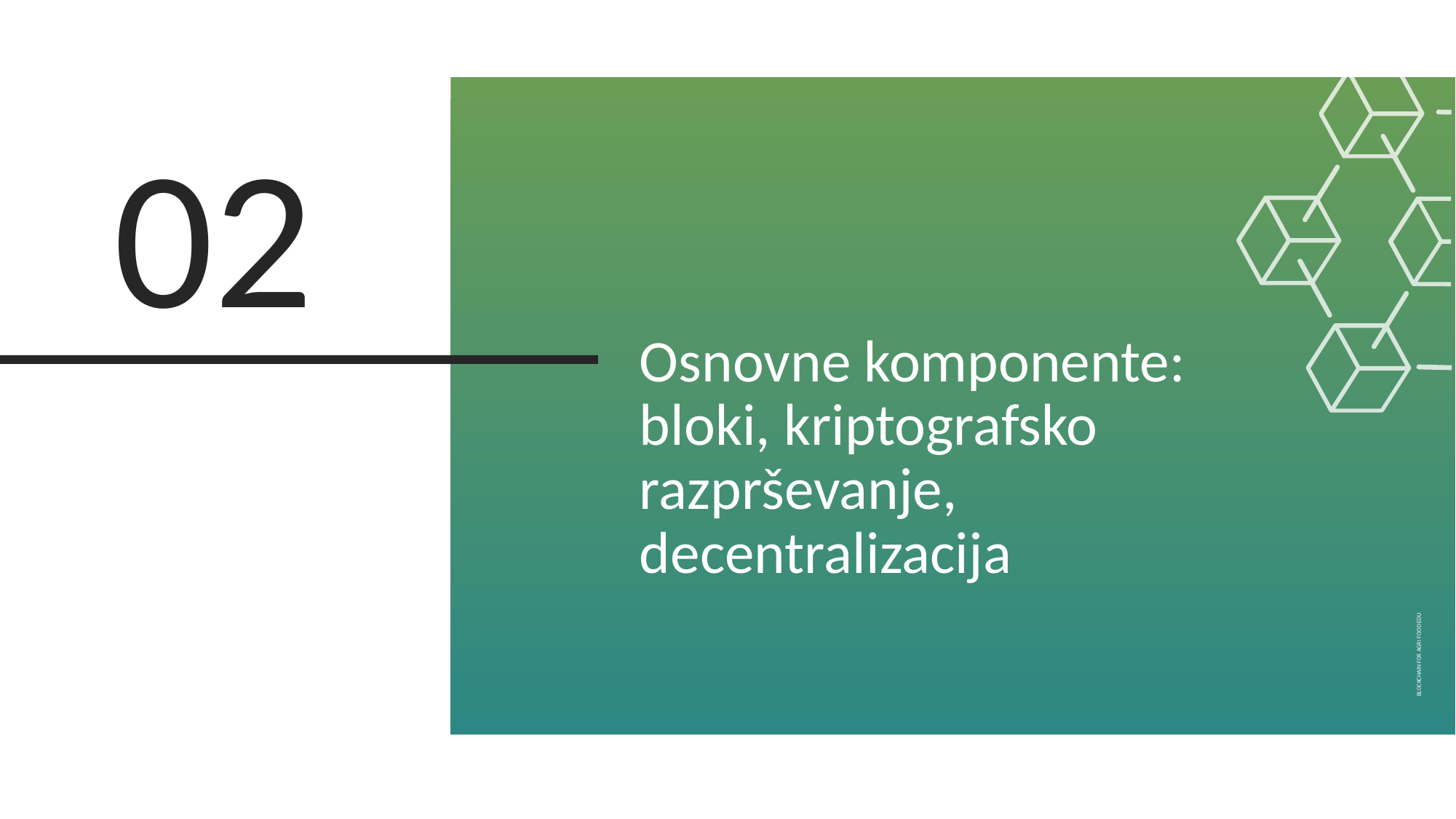

02
Osnovne komponente: bloki, kriptografsko razprševanje, decentralizacija